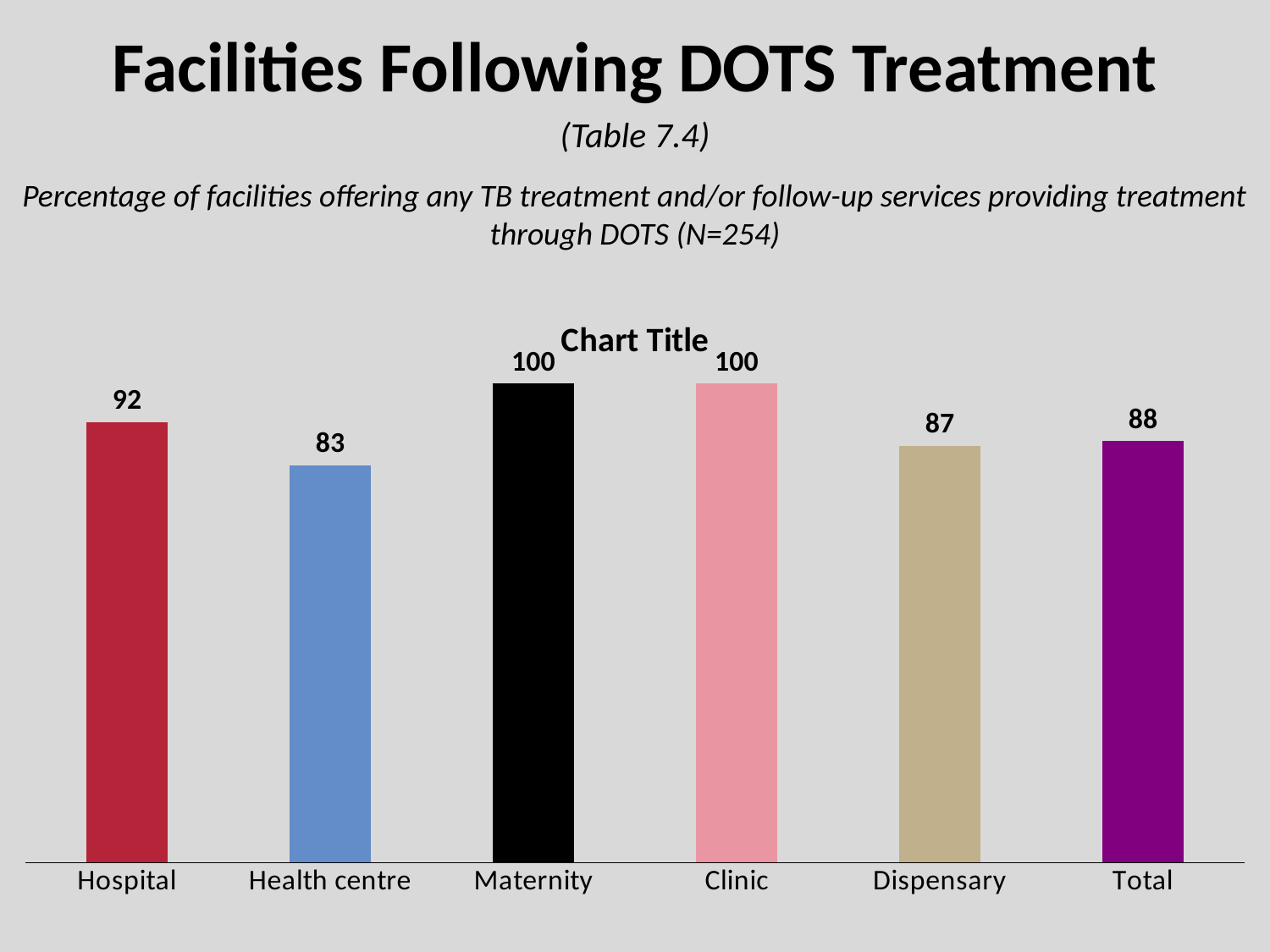

# Facilities Following DOTS Treatment
(Table 7.4)
Percentage of facilities offering any TB treatment and/or follow-up services providing treatment through DOTS (N=254)

### Chart:

| Category |  |
|---|---|
| Hospital | 92.0 |
| Health centre | 83.0 |
| Maternity | 100.0 |
| Clinic | 100.0 |
| Dispensary | 87.0 |
| Total | 88.0 |